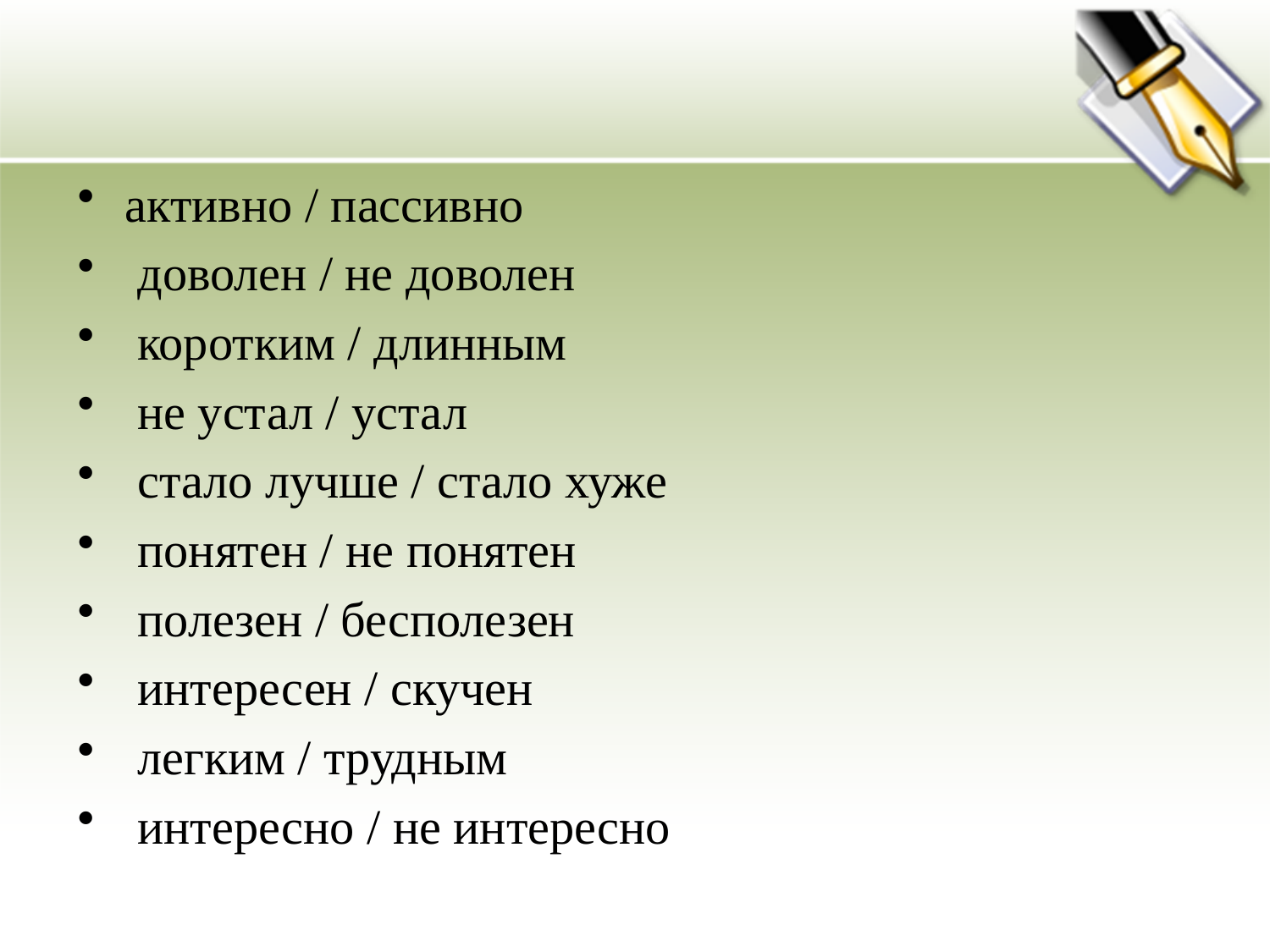

активно / пассивно
 доволен / не доволен
 коротким / длинным
 не устал / устал
 стало лучше / стало хуже
 понятен / не понятен
 полезен / бесполезен
 интересен / скучен
 легким / трудным
 интересно / не интересно